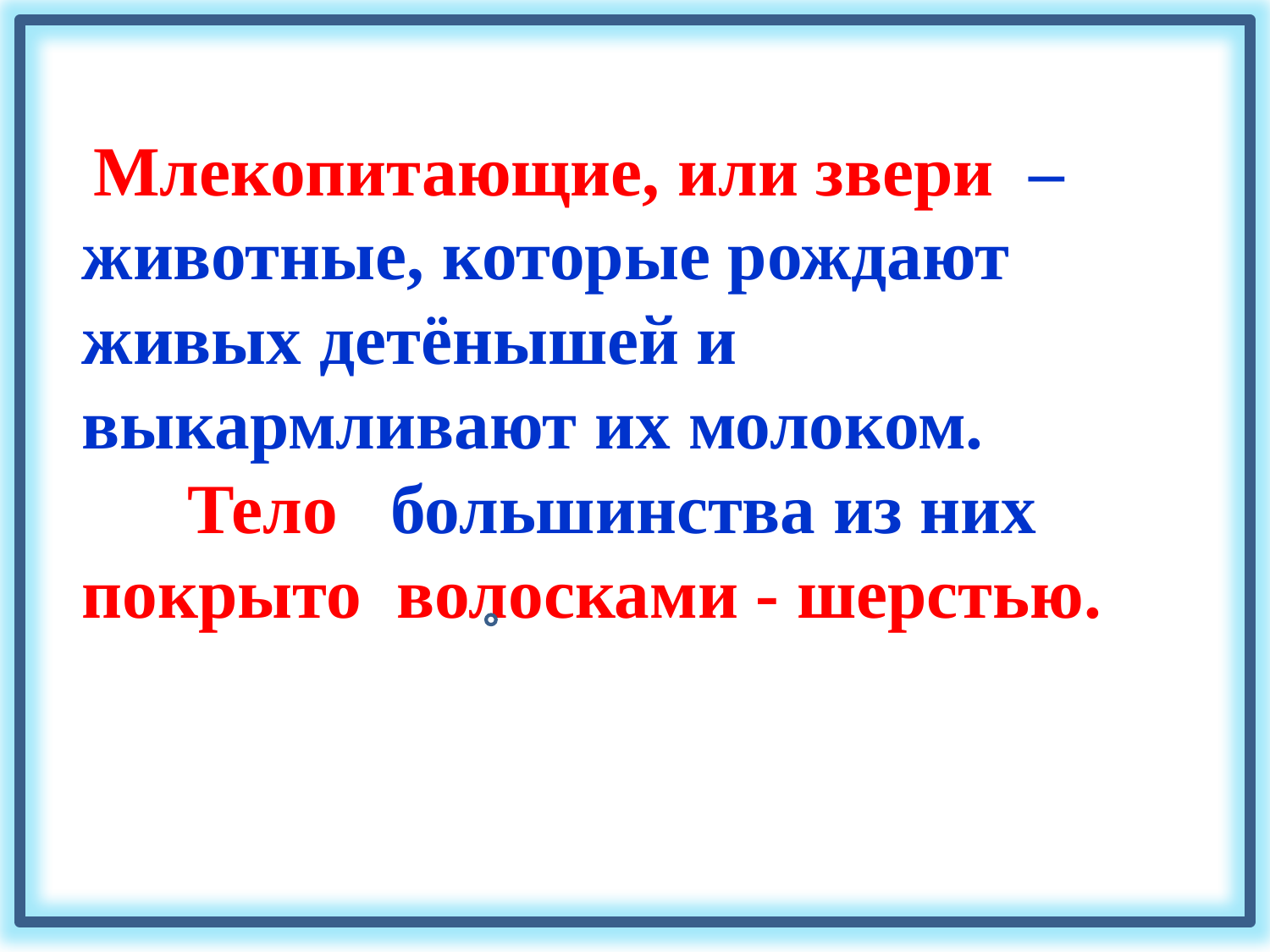

Млекопитающие, или звери  –   животные, которые рождают живых детёнышей и выкармливают их молоком.
      Тело   большинства из них  покрыто  волосками - шерстью.